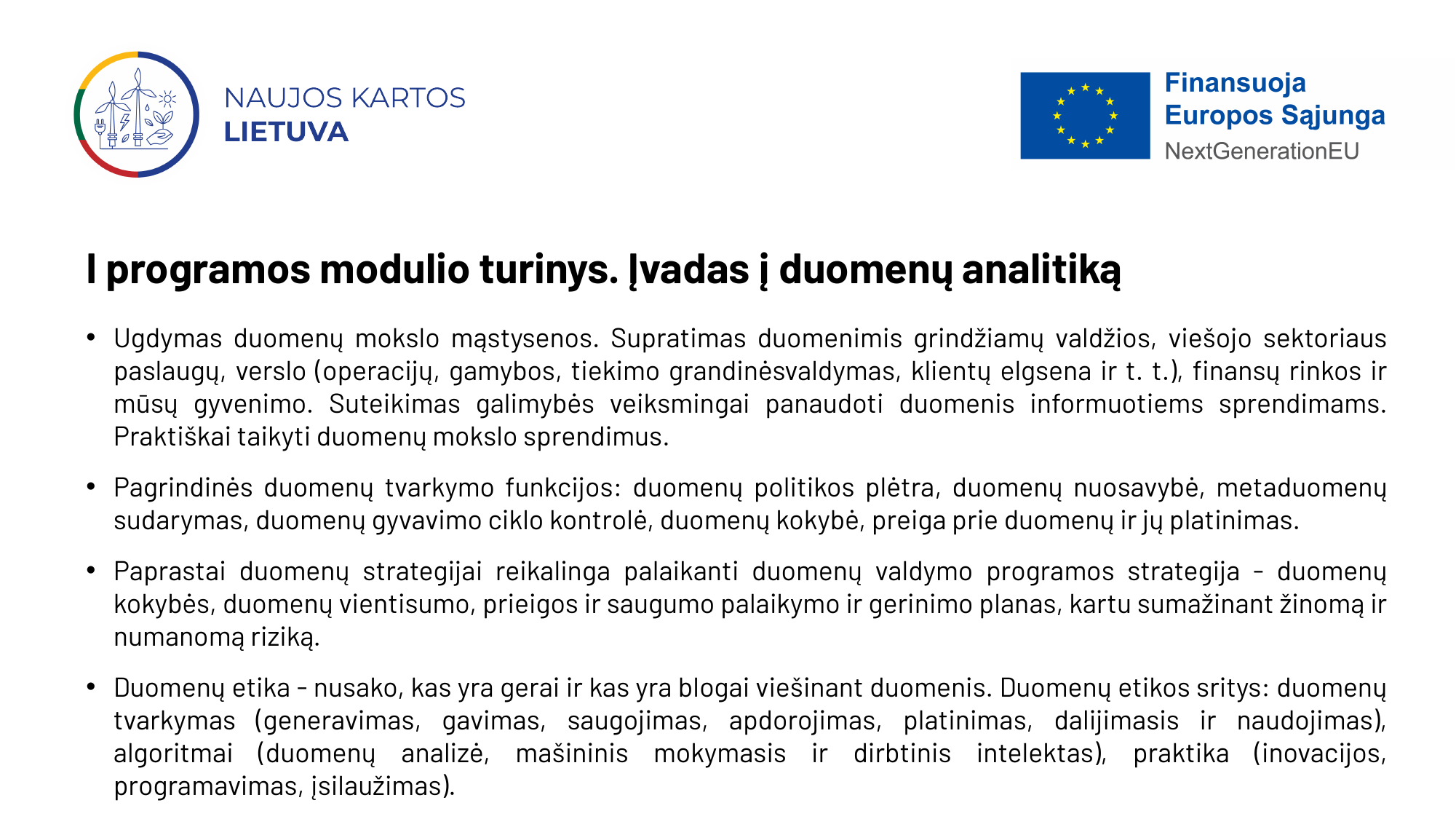

# I programos modulio turinys. Įvadas į duomenų analitiką
Ugdymas duomenų mokslo mąstysenos. Supratimas duomenimis grindžiamų valdžios, viešojo sektoriaus paslaugų, verslo (operacijų, gamybos, tiekimo grandinėsvaldymas, klientų elgsena ir t. t.), finansų rinkos ir mūsų gyvenimo. Suteikimas galimybės veiksmingai panaudoti duomenis informuotiems sprendimams. Praktiškai taikyti duomenų mokslo sprendimus.
Pagrindinės duomenų tvarkymo funkcijos: duomenų politikos plėtra, duomenų nuosavybė, metaduomenų sudarymas, duomenų gyvavimo ciklo kontrolė, duomenų kokybė, preiga prie duomenų ir jų platinimas.
Paprastai duomenų strategijai reikalinga palaikanti duomenų valdymo programos strategija - duomenų kokybės, duomenų vientisumo, prieigos ir saugumo palaikymo ir gerinimo planas, kartu sumažinant žinomą ir numanomą riziką.
Duomenų etika - nusako, kas yra gerai ir kas yra blogai viešinant duomenis. Duomenų etikos sritys: duomenų tvarkymas (generavimas, gavimas, saugojimas, apdorojimas, platinimas, dalijimasis ir naudojimas), algoritmai (duomenų analizė, mašininis mokymasis ir dirbtinis intelektas), praktika (inovacijos, programavimas, įsilaužimas).